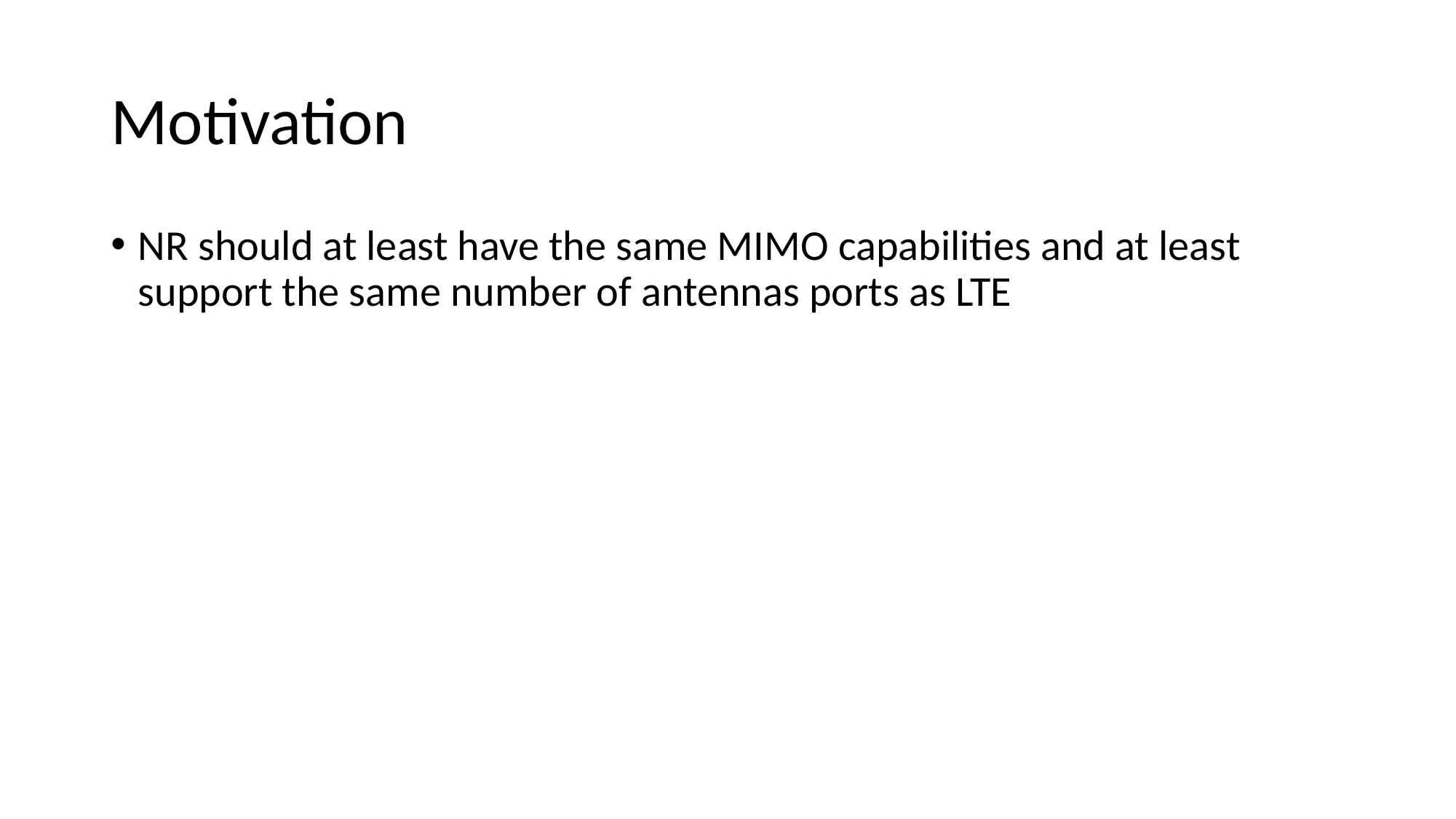

# Motivation
NR should at least have the same MIMO capabilities and at least support the same number of antennas ports as LTE